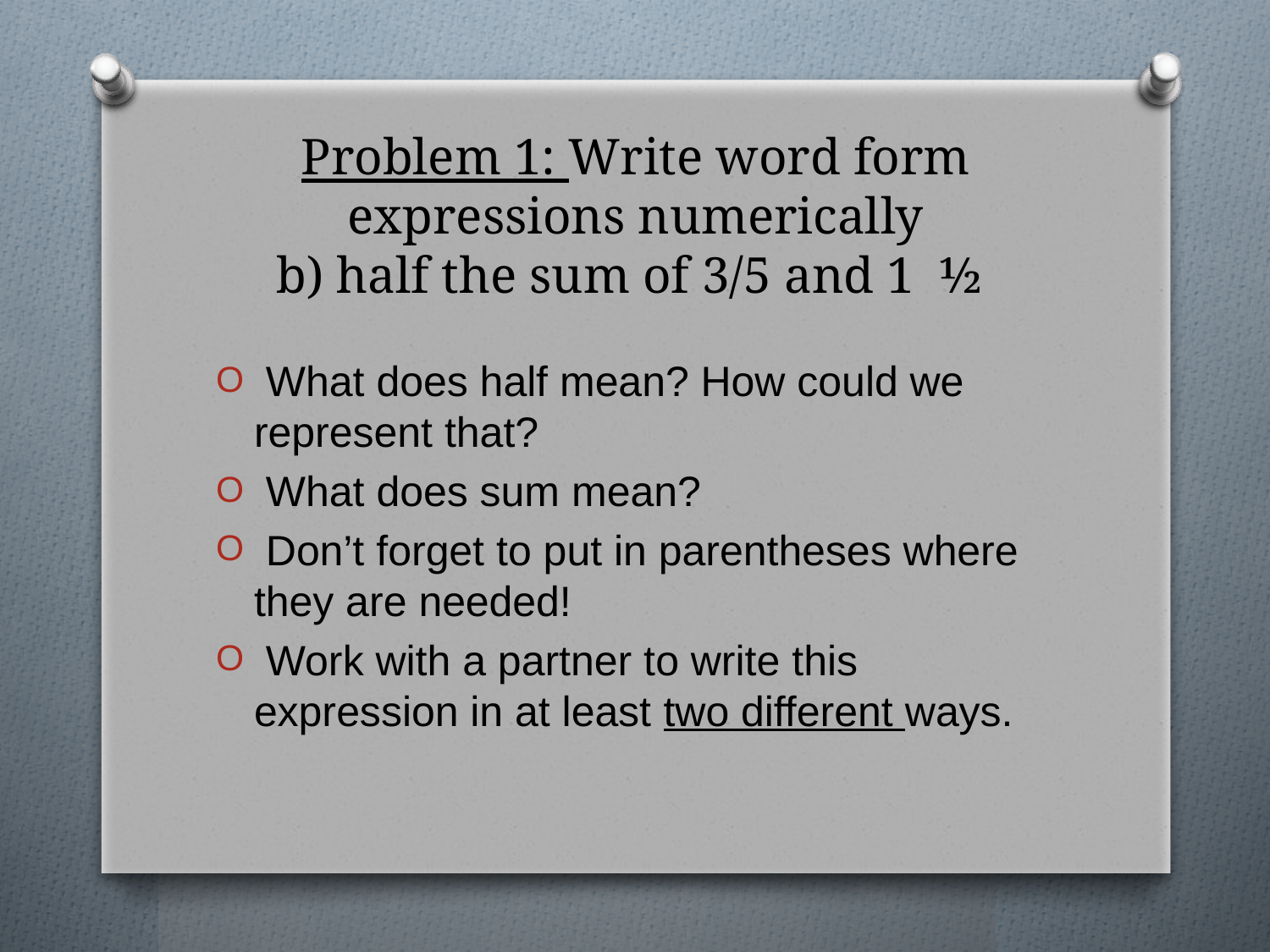

# Problem 1: Write word form expressions numerically b) half the sum of 3/5 and 1  ½
 What does half mean? How could we represent that?
 What does sum mean?
 Don’t forget to put in parentheses where they are needed!
 Work with a partner to write this expression in at least two different ways.